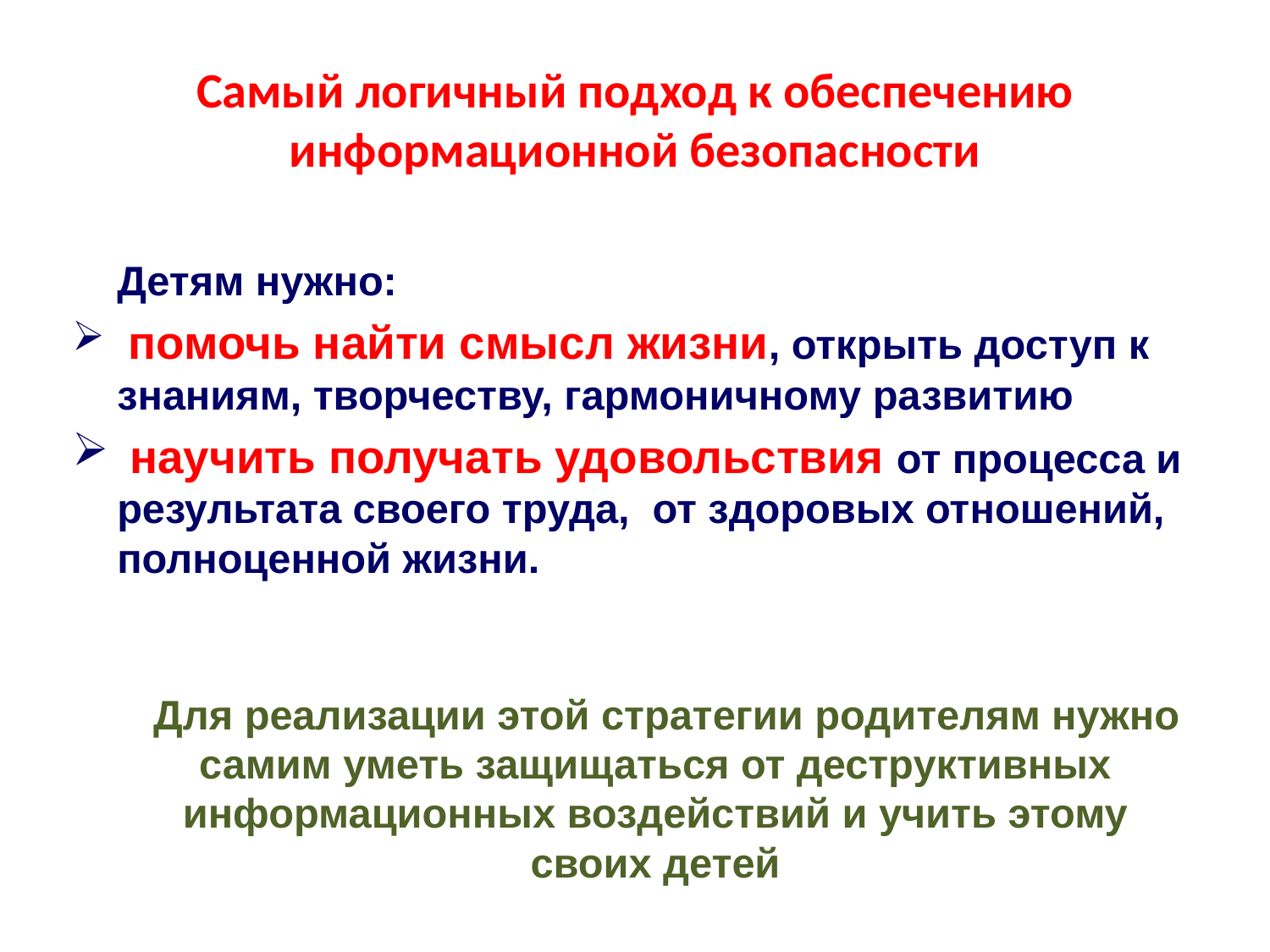

# Самый логичный подход к обеспечению информационной безопасности
	Детям нужно:
 помочь найти смысл жизни, открыть доступ к знаниям, творчеству, гармоничному развитию
 научить получать удовольствия от процесса и результата своего труда,  от здоровых отношений, полноценной жизни.
  Для реализации этой стратегии родителям нужно самим уметь защищаться от деструктивных информационных воздействий и учить этому своих детей